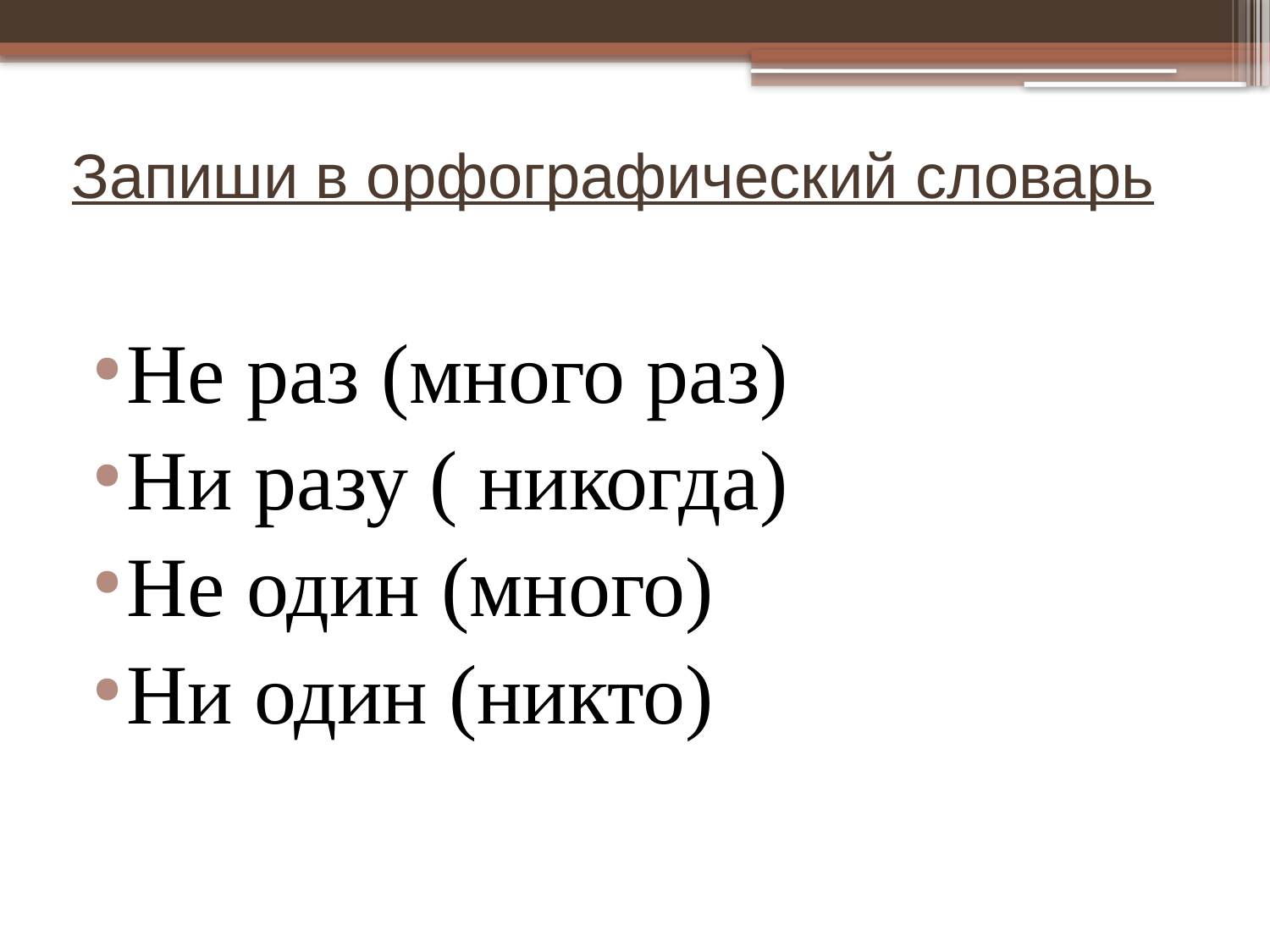

# Запиши в орфографический словарь
Не раз (много раз)
Ни разу ( никогда)
Не один (много)
Ни один (никто)